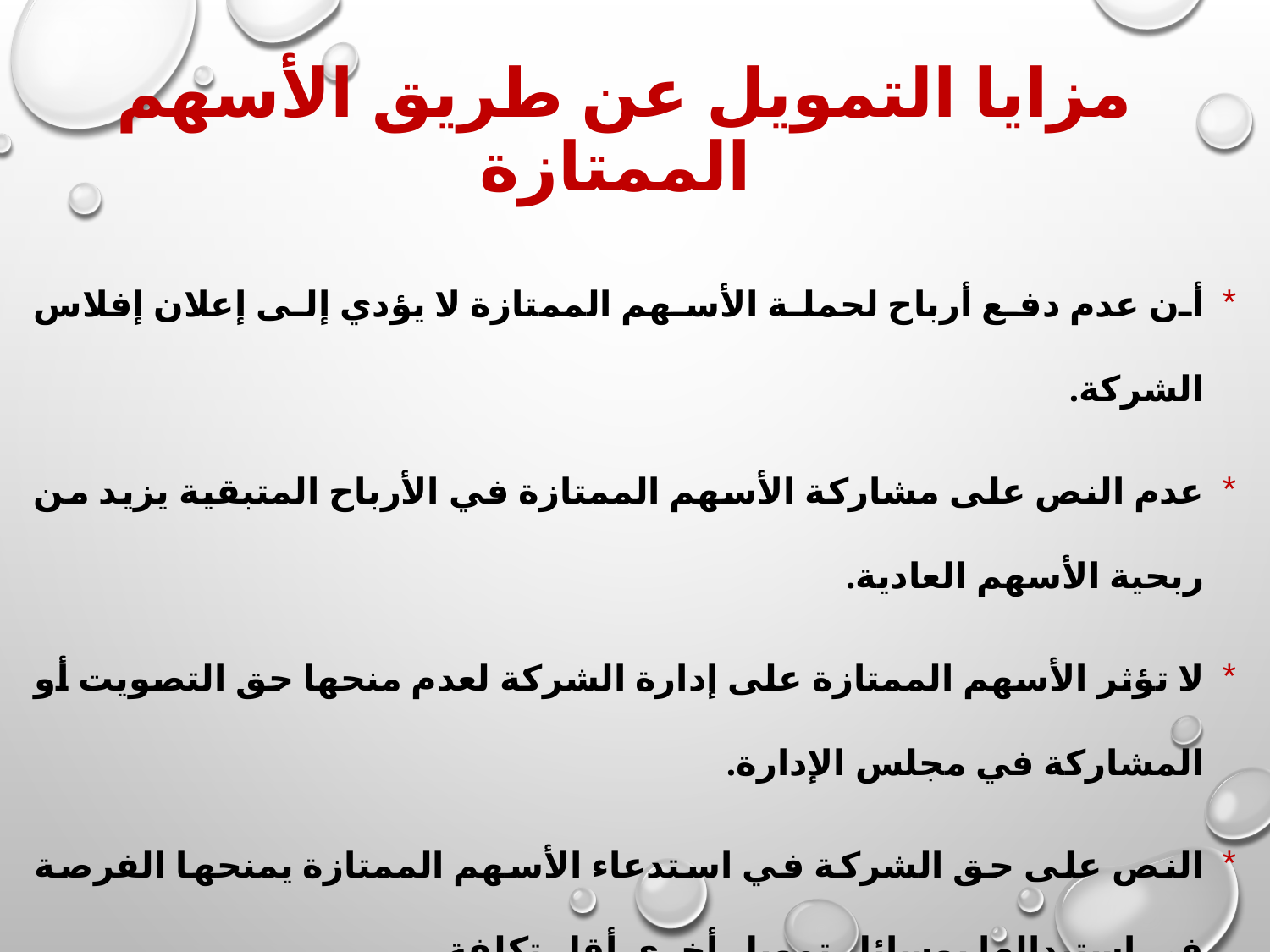

# مزايا التمويل عن طريق الأسهم الممتازة
أن عدم دفع أرباح لحملة الأسهم الممتازة لا يؤدي إلى إعلان إفلاس الشركة.
عدم النص على مشاركة الأسهم الممتازة في الأرباح المتبقية يزيد من ربحية الأسهم العادية.
لا تؤثر الأسهم الممتازة على إدارة الشركة لعدم منحها حق التصويت أو المشاركة في مجلس الإدارة.
النص على حق الشركة في استدعاء الأسهم الممتازة يمنحها الفرصة في استبدالها بوسائل تمويل أخرى أقل تكلفة.
إصدار الأسهم الممتازة قد يزيد في تحسين الصورة الائتمانية للشركة المصدرة.